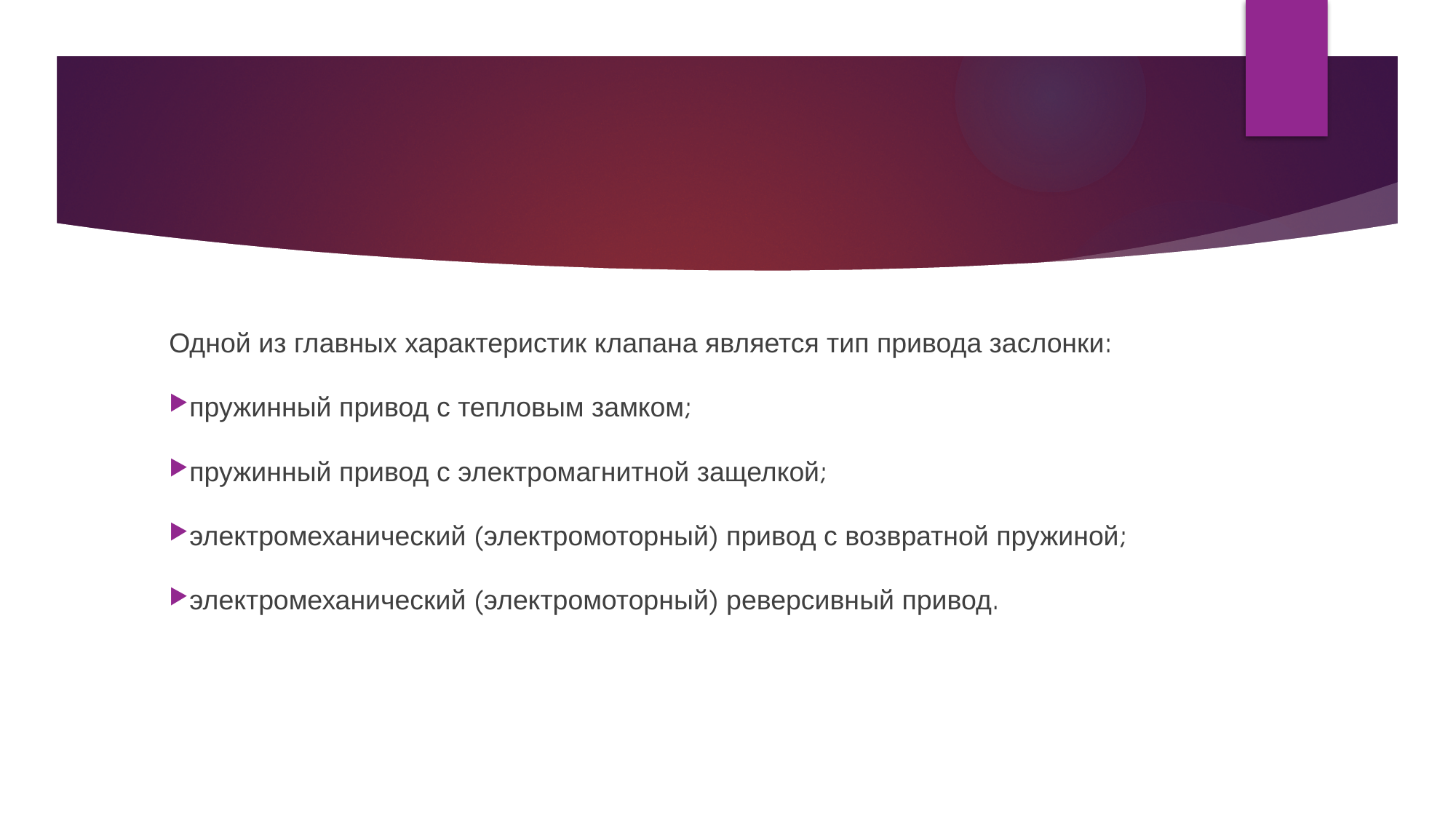

#
Одной из главных характеристик клапана является тип привода заслонки:
пружинный привод с тепловым замком;
пружинный привод с электромагнитной защелкой;
электромеханический (электромоторный) привод с возвратной пружиной;
электромеханический (электромоторный) реверсивный привод.